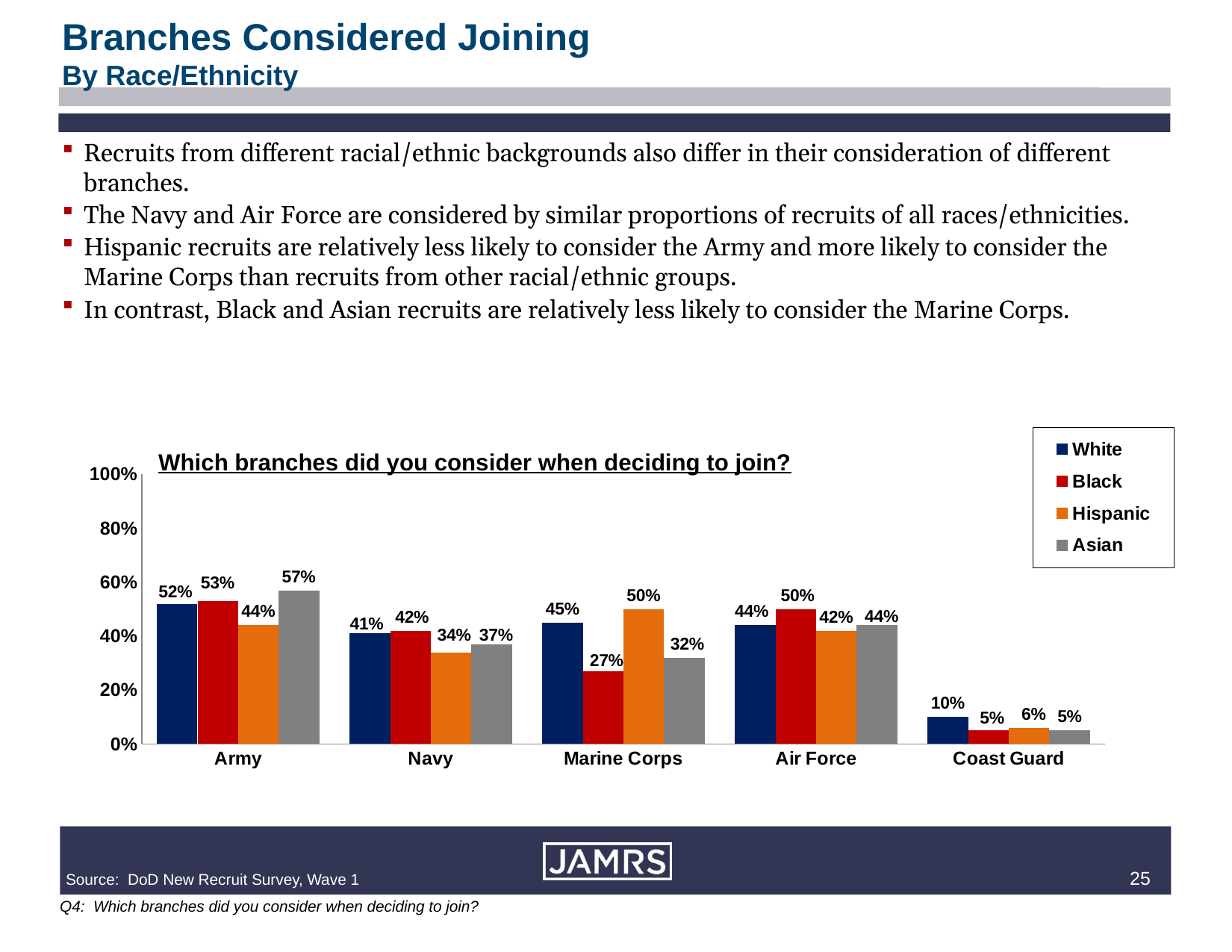

Branches Considered Joining
By Race/Ethnicity
Recruits from different racial/ethnic backgrounds also differ in their consideration of different branches.
The Navy and Air Force are considered by similar proportions of recruits of all races/ethnicities.
Hispanic recruits are relatively less likely to consider the Army and more likely to consider the Marine Corps than recruits from other racial/ethnic groups.
In contrast, Black and Asian recruits are relatively less likely to consider the Marine Corps.

Which branches did you consider when deciding to join?

### Chart

| Category | White | Black | Hispanic | Asian |
|---|---|---|---|---|
| Army | 0.52 | 0.53 | 0.44 | 0.57 |
| Navy | 0.41 | 0.42 | 0.34 | 0.37 |
| Marine Corps | 0.45 | 0.27 | 0.5 | 0.32 |
| Air Force | 0.44 | 0.5 | 0.42 | 0.44 |
| Coast Guard | 0.1 | 0.05 | 0.06 | 0.05 |
25
Source:  DoD New Recruit Survey, Wave 1
	Q4:  Which branches did you consider when deciding to join?